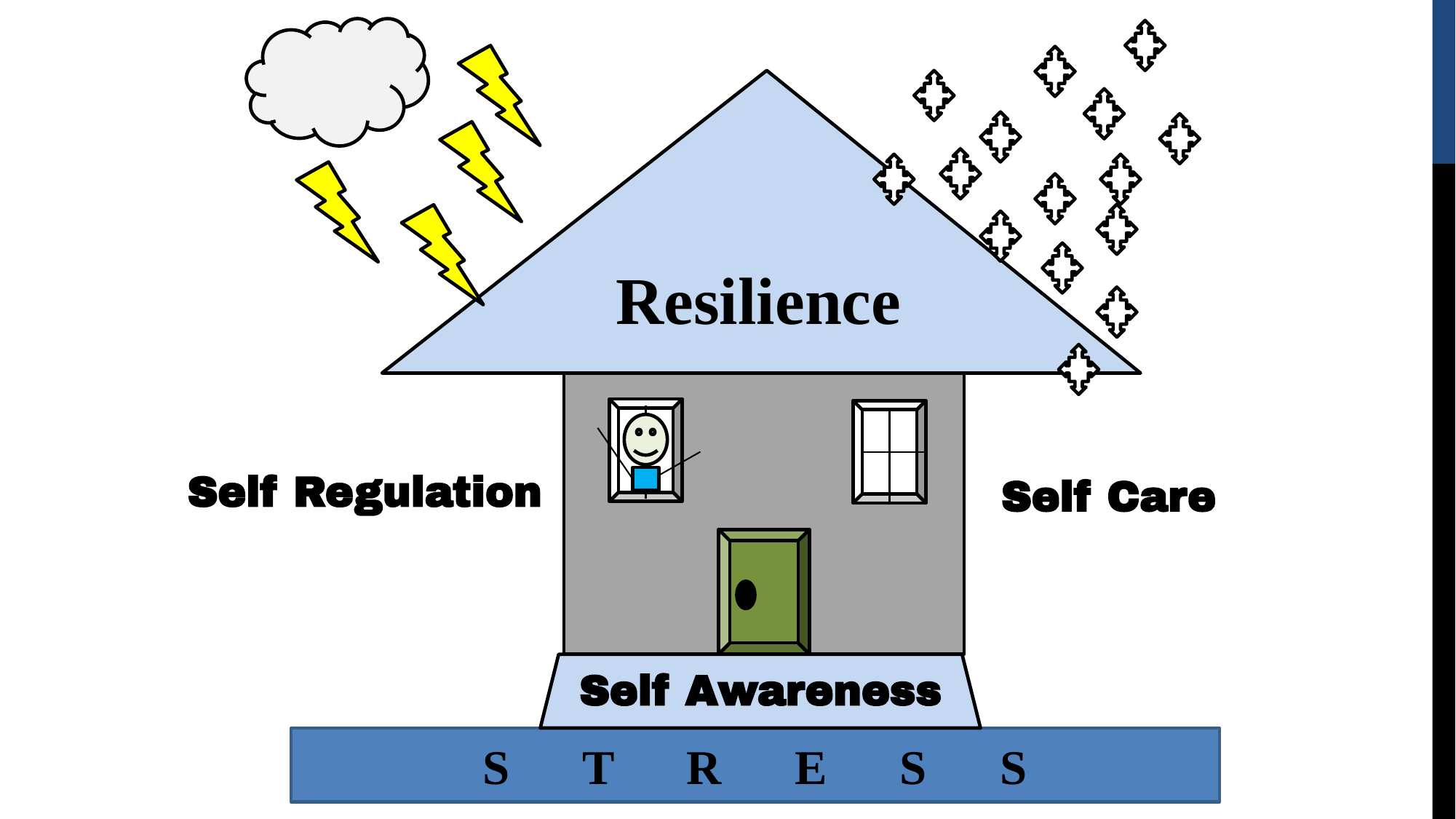

Resilience

Self Regulation
Self Care

Self Awareness
S      T      R      E      S      S